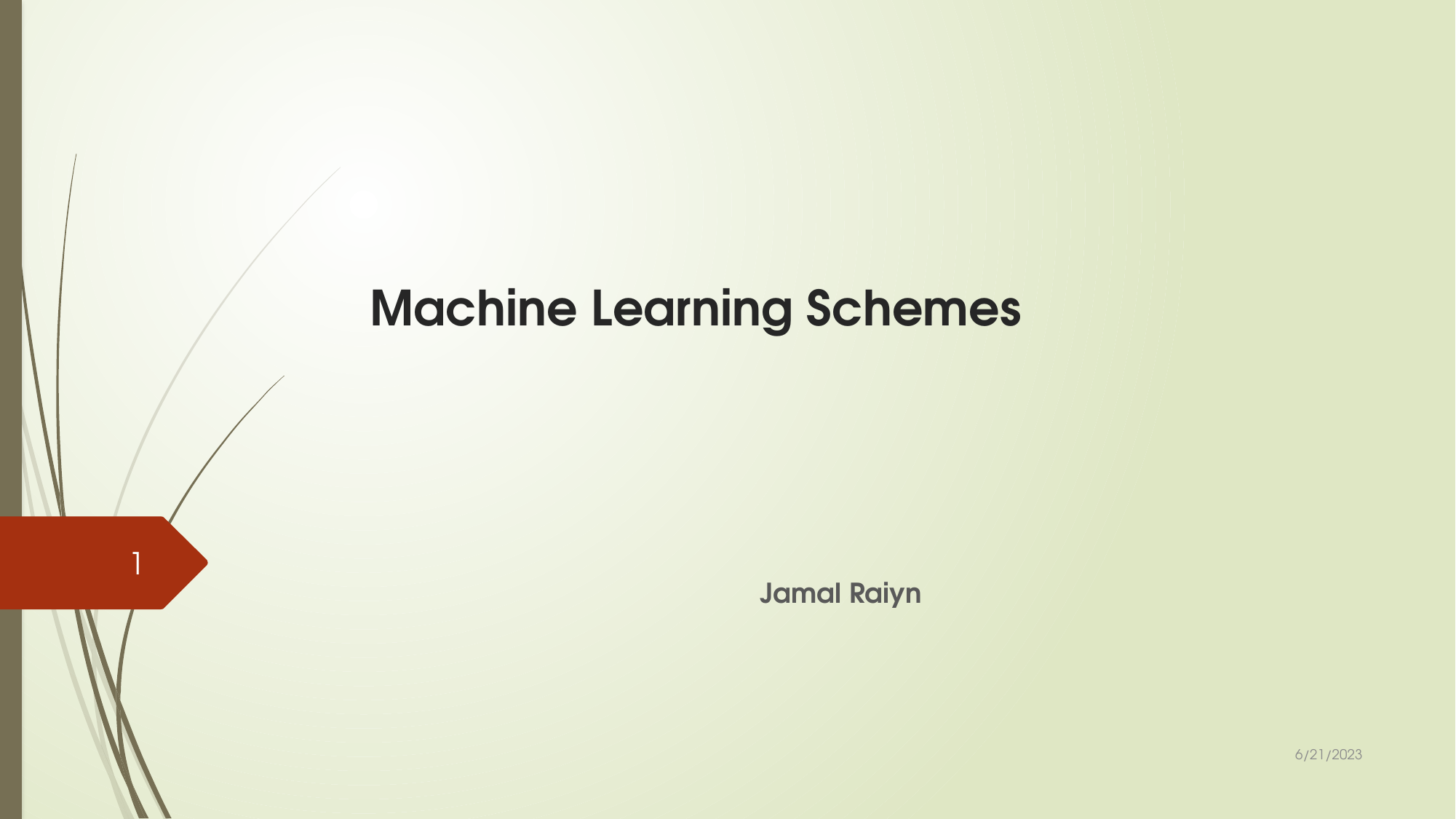

# Machine Learning Schemes
1
Jamal Raiyn
6/21/2023